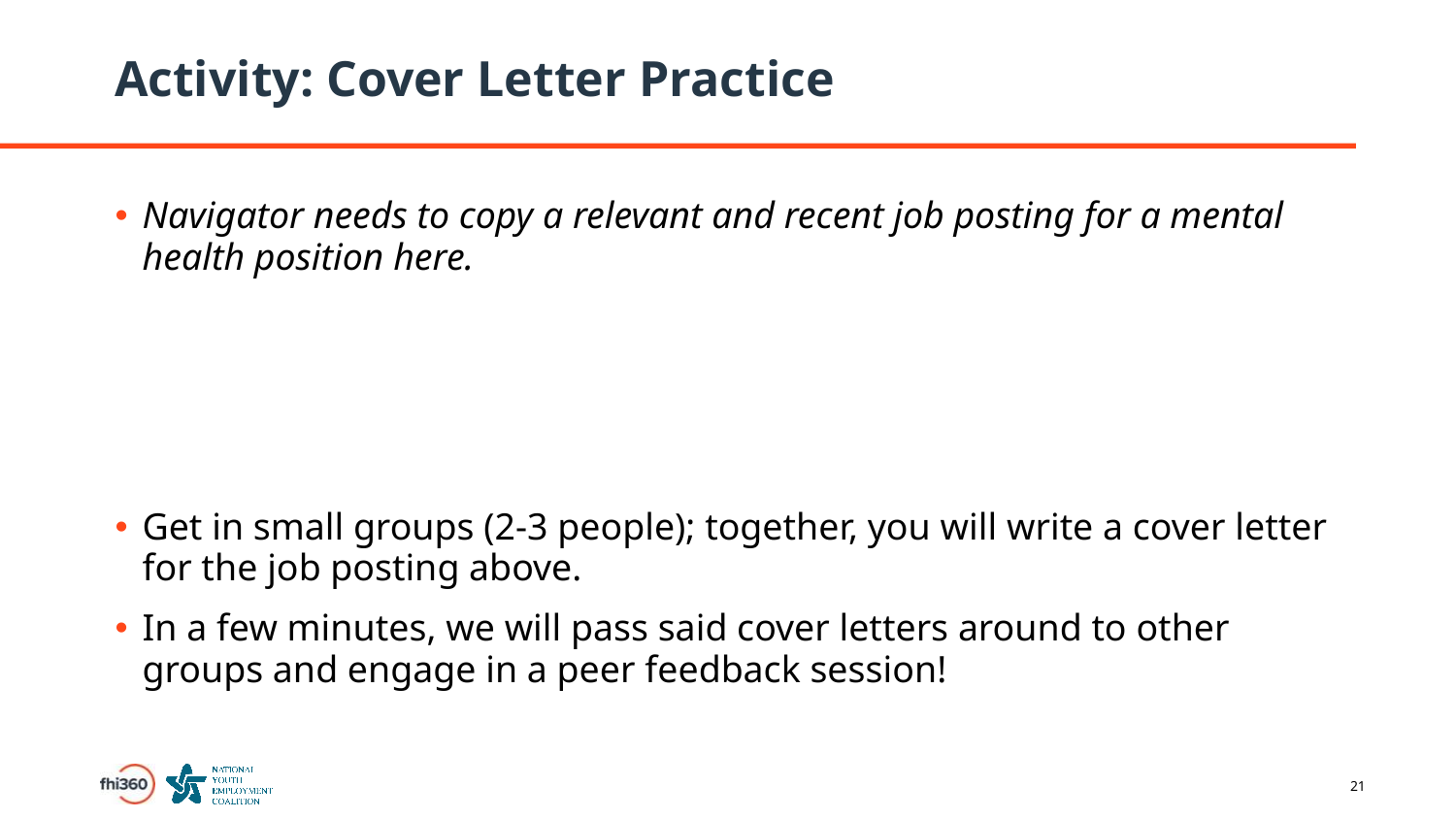

# Activity: Cover Letter Practice
Navigator needs to copy a relevant and recent job posting for a mental health position here.
Get in small groups (2-3 people); together, you will write a cover letter for the job posting above.
In a few minutes, we will pass said cover letters around to other groups and engage in a peer feedback session!